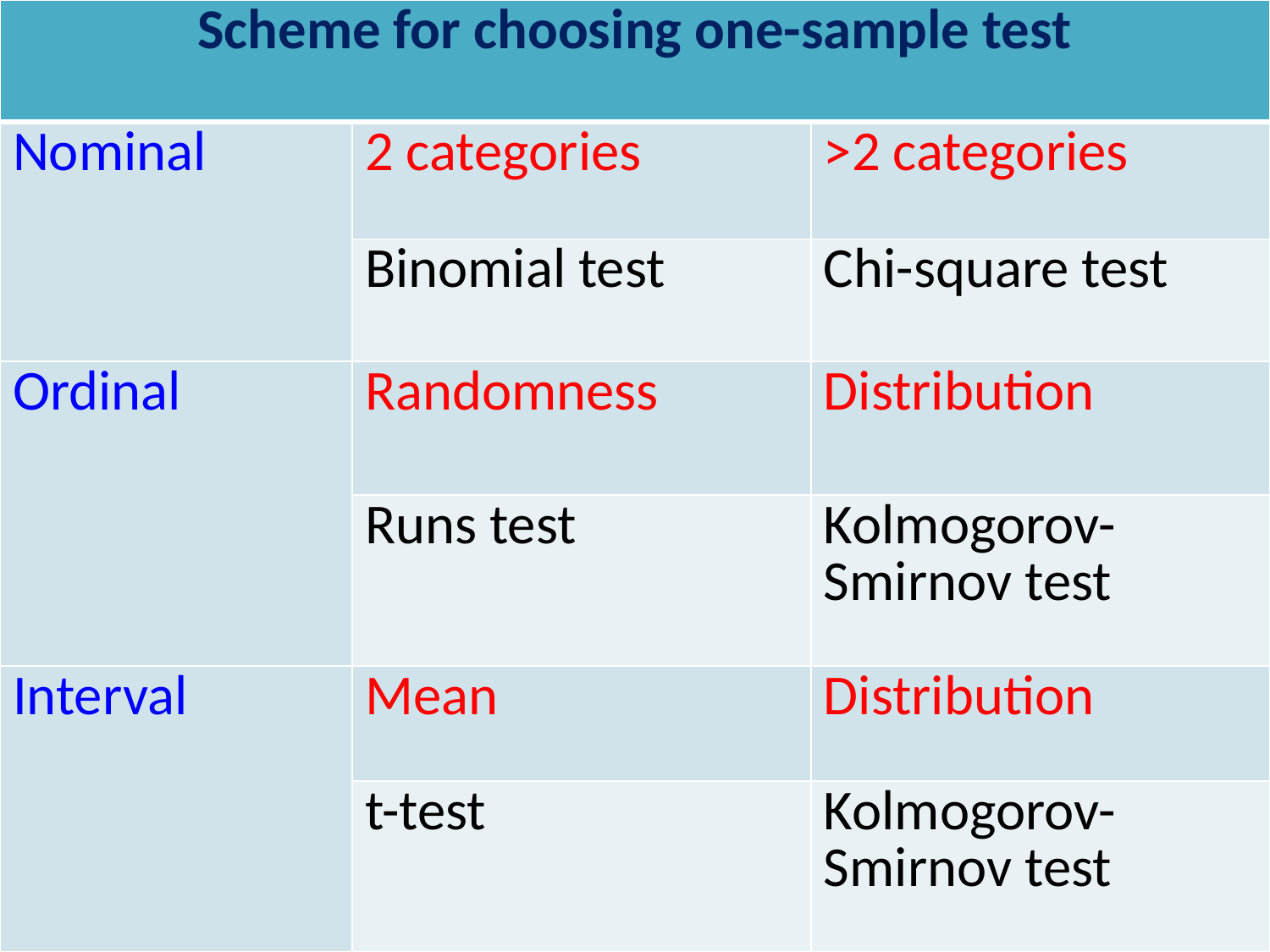

| Scheme for choosing one-sample test |  |  |
| --- | --- | --- |
| Nominal | 2 categories | >2 categories |
|  | Binomial test | Chi-square test |
| Ordinal | Randomness | Distribution |
|  | Runs test | Kolmogorov-Smirnov test |
| Interval | Mean | Distribution |
|  | t-test | Kolmogorov-Smirnov test |
5 August 2014